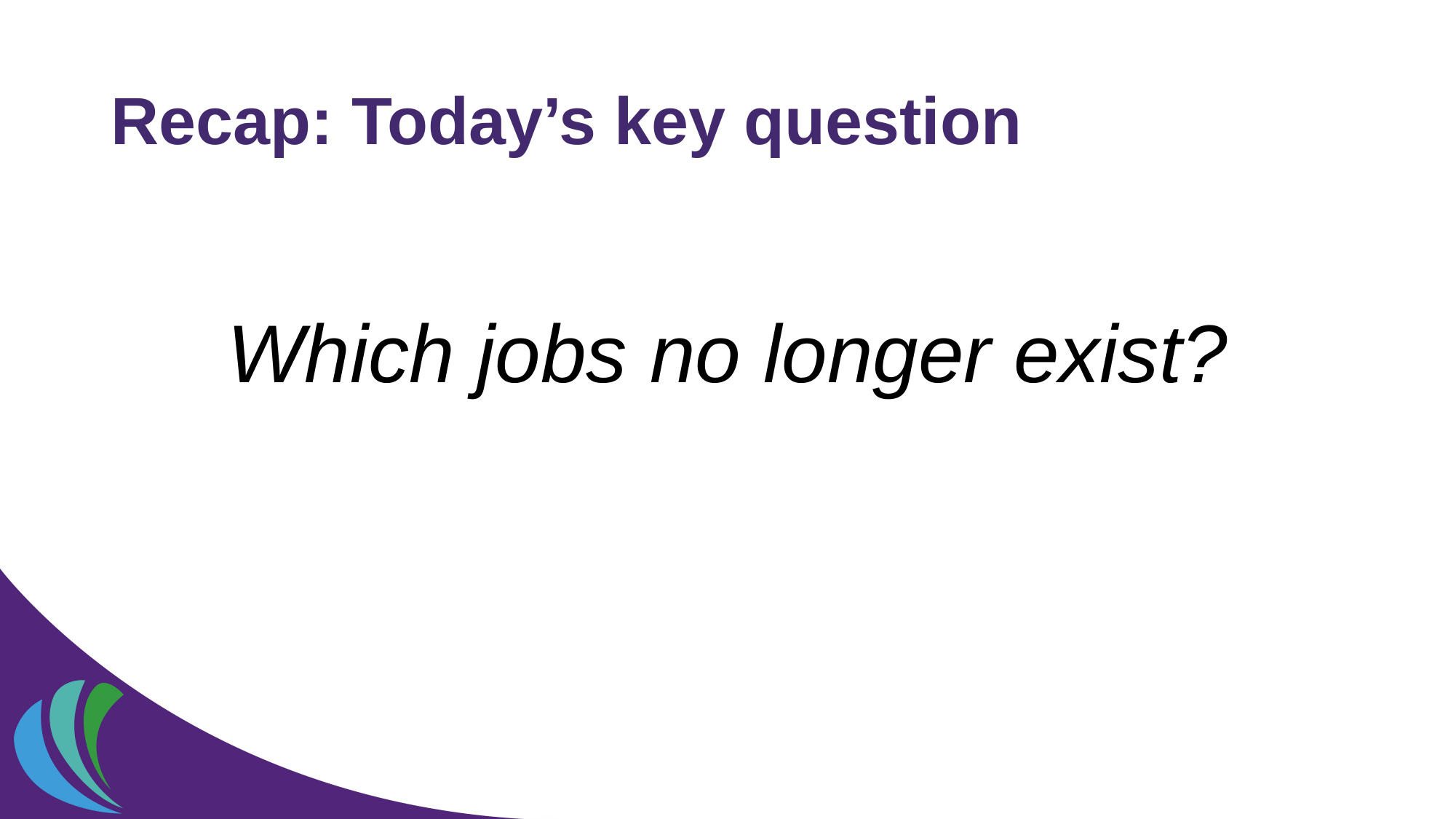

# Recap: Today’s key question

Which jobs no longer exist?